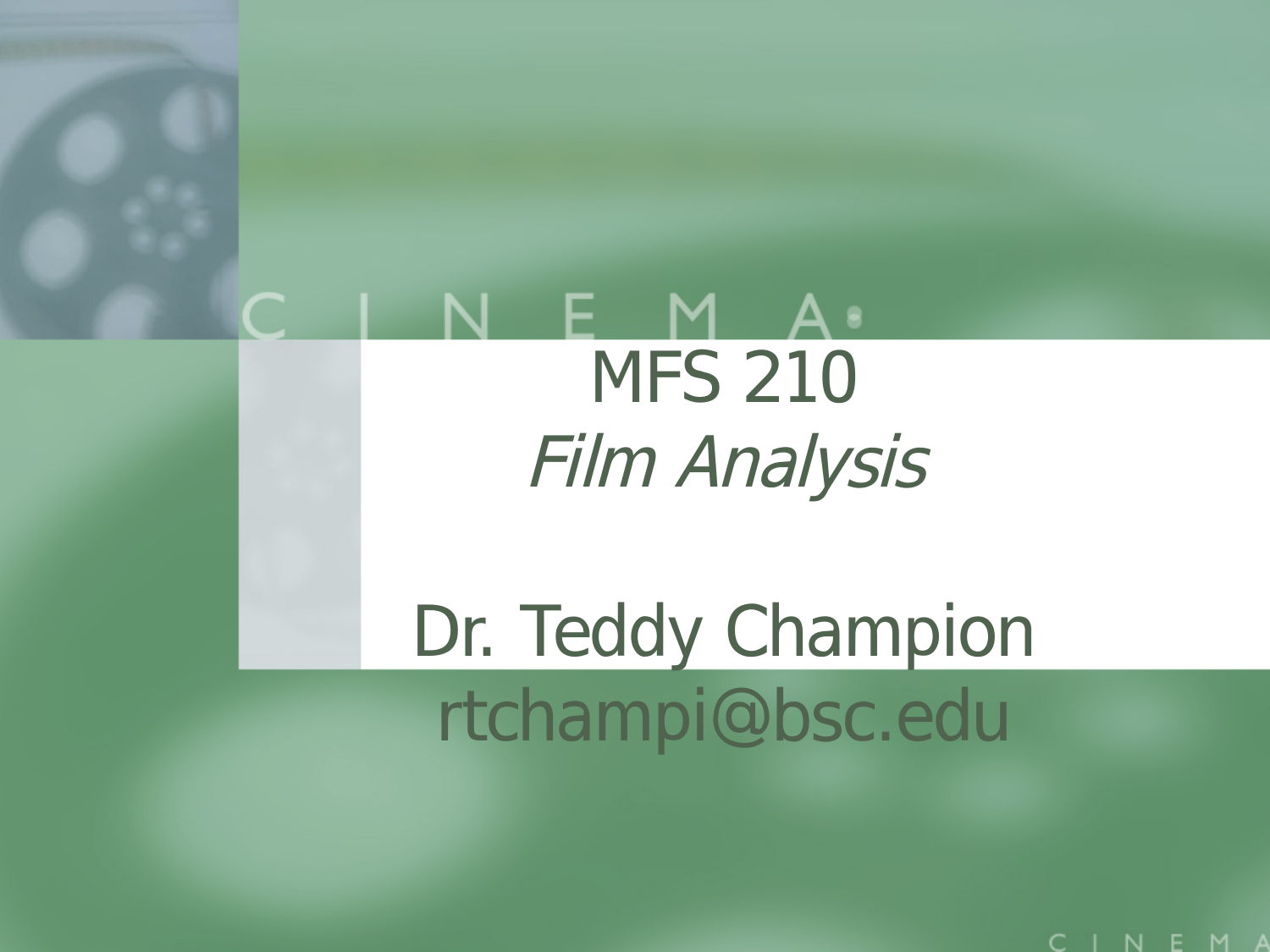

# MFS 210 Film Analysis Dr. Teddy Champion rtchampi@bsc.edu